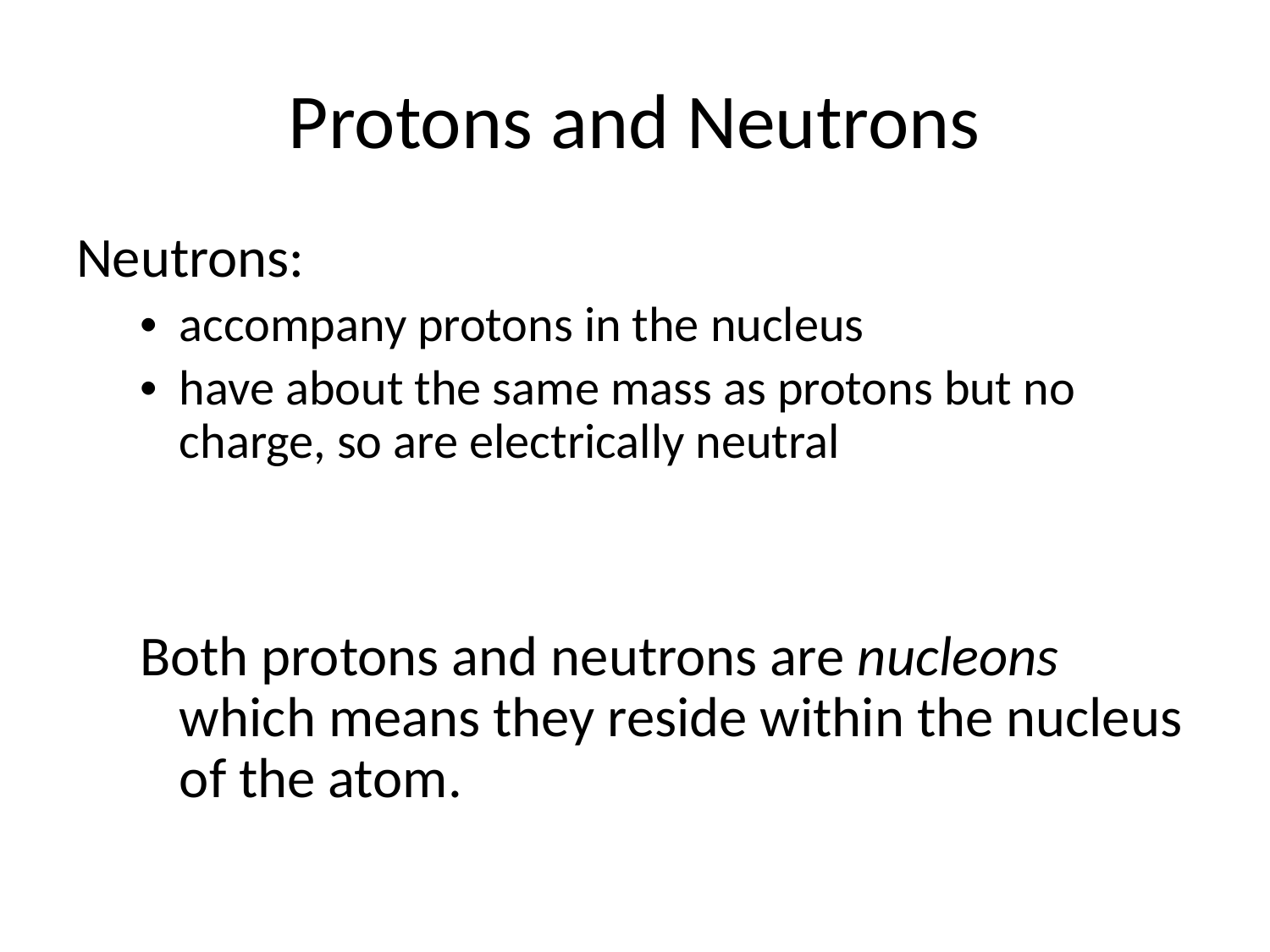

# Protons and Neutrons
Neutrons:
accompany protons in the nucleus
have about the same mass as protons but no charge, so are electrically neutral

Both protons and neutrons are nucleons which means they reside within the nucleus of the atom.